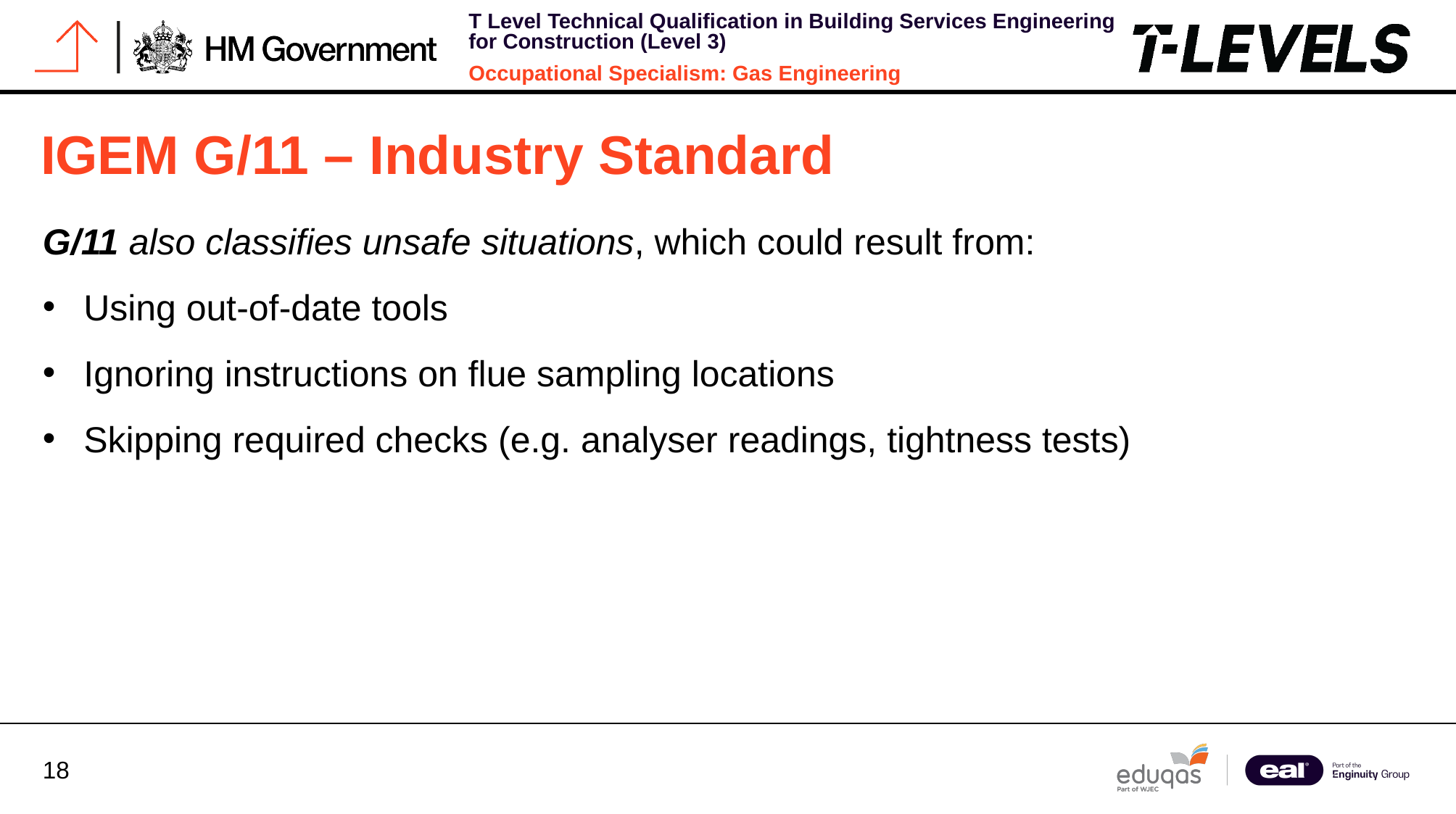

# IGEM G/11 – Industry Standard
G/11 also classifies unsafe situations, which could result from:
Using out-of-date tools
Ignoring instructions on flue sampling locations
Skipping required checks (e.g. analyser readings, tightness tests)